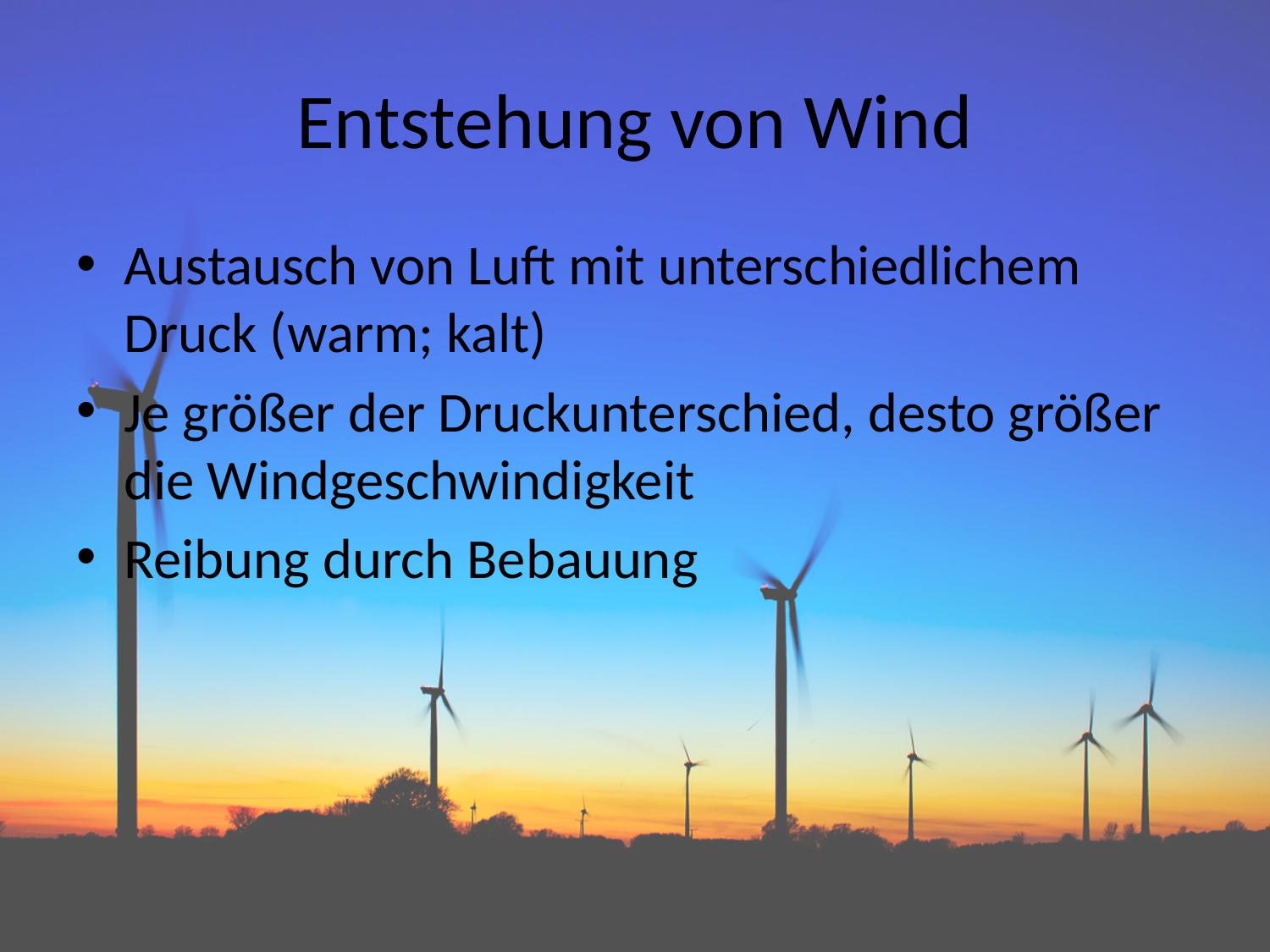

# Entstehung von Wind
Austausch von Luft mit unterschiedlichem Druck (warm; kalt)
Je größer der Druckunterschied, desto größer die Windgeschwindigkeit
Reibung durch Bebauung